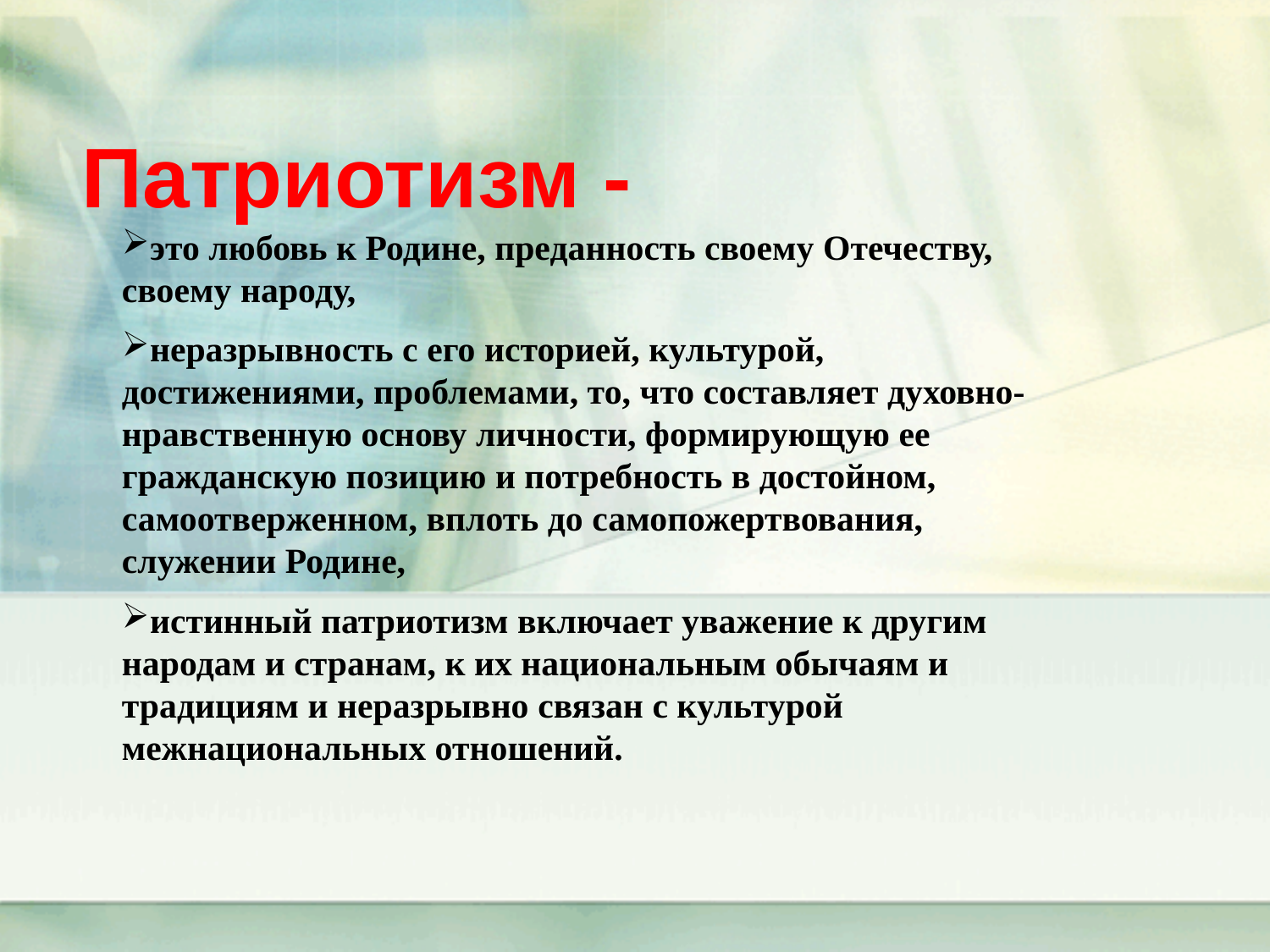

# Патриотизм -
это любовь к Родине, преданность своему Отечеству, своему народу,
неразрывность с его историей, культурой, достижениями, проблемами, то, что составляет духовно-нравственную основу личности, формирующую ее гражданскую позицию и потребность в достойном, самоотверженном, вплоть до самопожертвования, служении Родине,
истинный патриотизм включает уважение к другим народам и странам, к их национальным обычаям и традициям и неразрывно связан с культурой межнациональных отношений.